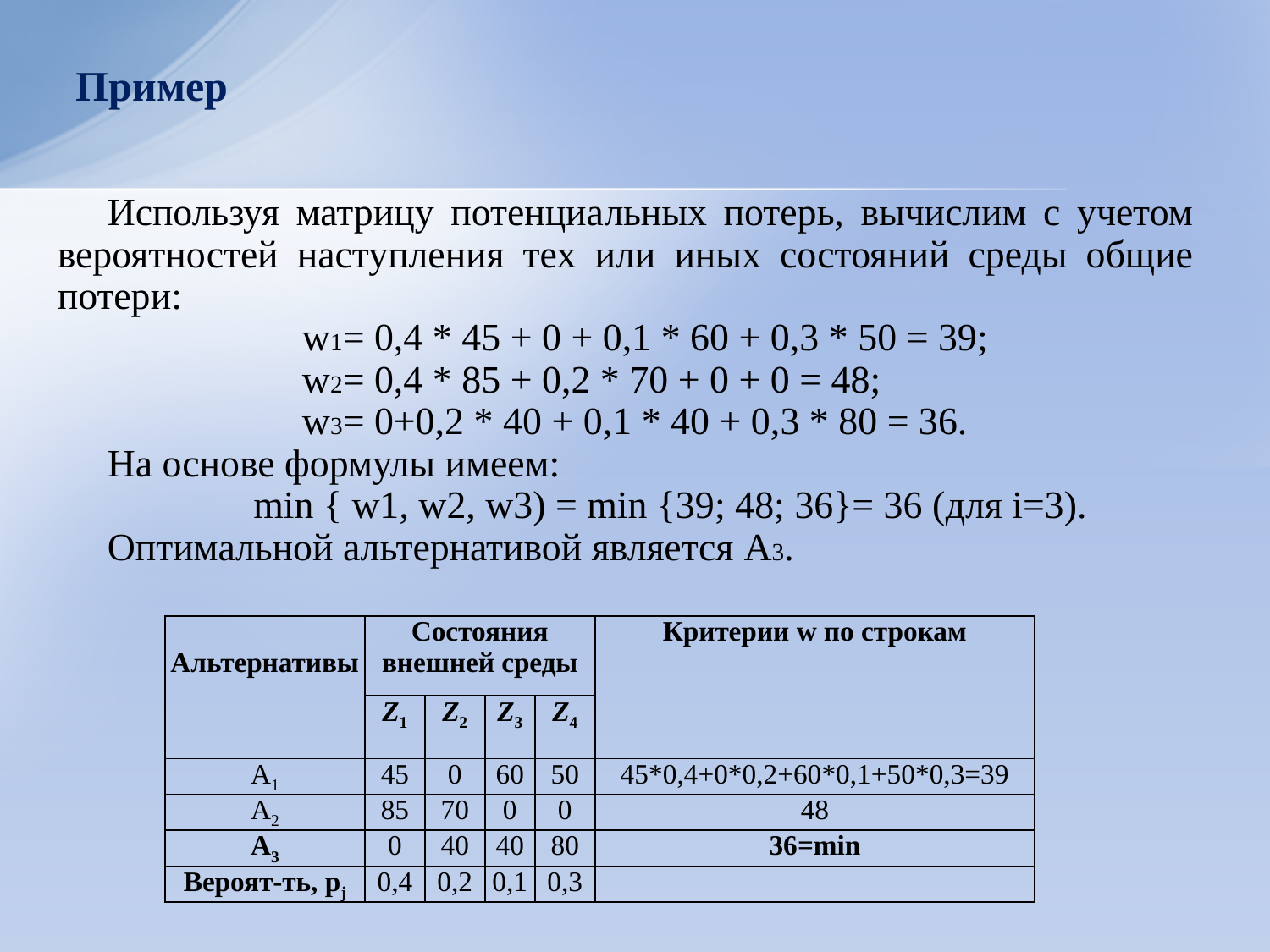

# Пример
Используя матрицу потенциальных потерь, вычислим с учетом вероятностей наступления тех или иных состояний среды общие потери:
                    w1= 0,4 * 45 + 0 + 0,1 * 60 + 0,3 * 50 = 39;
                    w2= 0,4 * 85 + 0,2 * 70 + 0 + 0 = 48;
                    w3= 0+0,2 * 40 + 0,1 * 40 + 0,3 * 80 = 36.
На основе формулы имеем:
               min { w1, w2, w3) = min {39; 48; 36}= 36 (для i=3).
Оптимальной альтернативой является A3.

| Альтернативы | Состояния внешней среды |  |  |  | Критерии w по строкам |
| --- | --- | --- | --- | --- | --- |
|  | Z1 | Z2 | Z3 | Z4 |  |
| А1 | 45 | 0 | 60 | 50 | 45\*0,4+0\*0,2+60\*0,1+50\*0,3=39 |
| А2 | 85 | 70 | 0 | 0 | 48 |
| А3 | 0 | 40 | 40 | 80 | 36=min |
| Вероят-ть, pj | 0,4 | 0,2 | 0,1 | 0,3 |  |